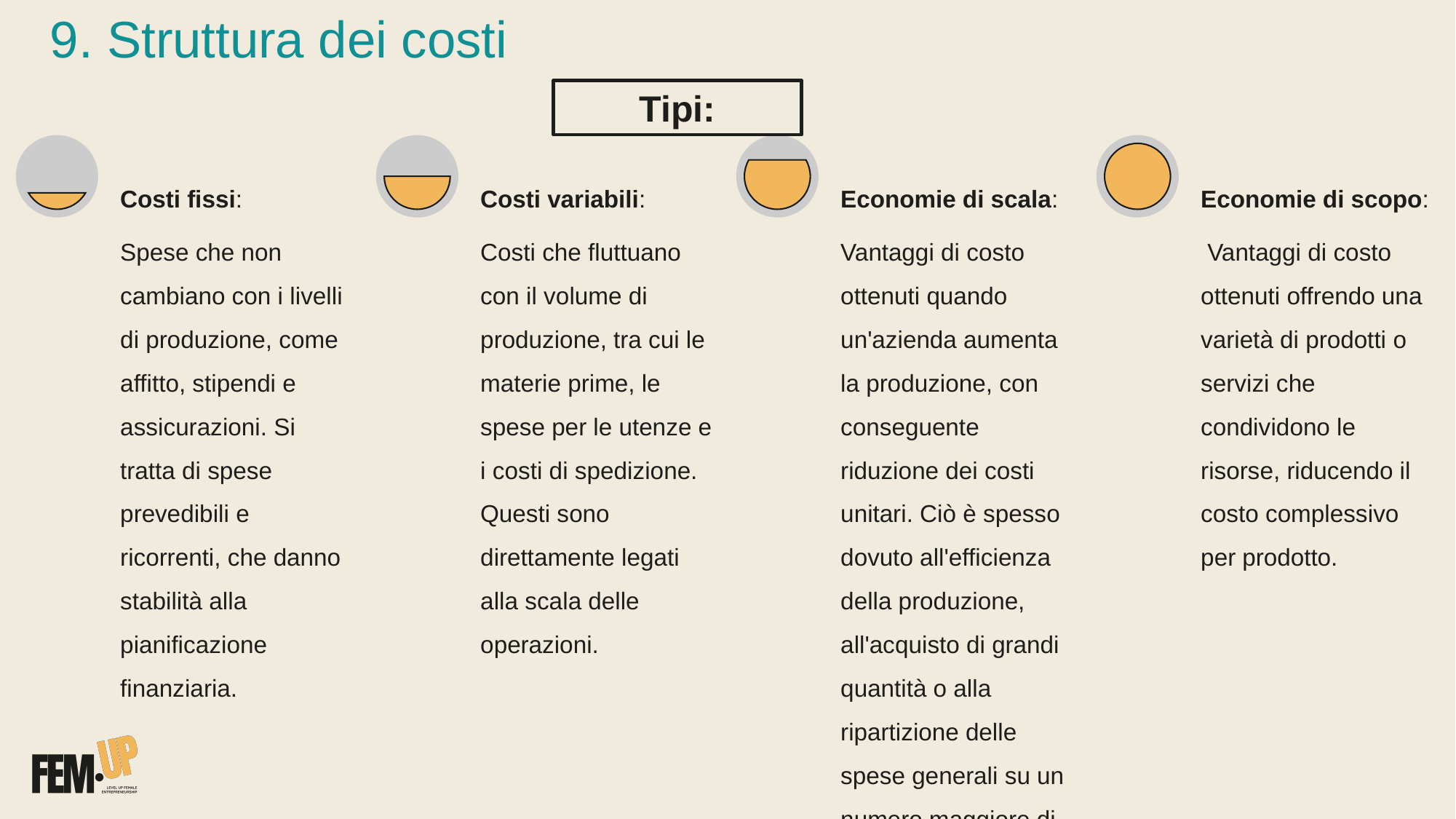

# 9. Struttura dei costi
Tipi:
Spese che non cambiano con i livelli di produzione, come affitto, stipendi e assicurazioni. Si tratta di spese prevedibili e ricorrenti, che danno stabilità alla pianificazione finanziaria.
Costi fissi:
Costi che fluttuano con il volume di produzione, tra cui le materie prime, le spese per le utenze e i costi di spedizione. Questi sono direttamente legati alla scala delle operazioni.
Costi variabili:
Vantaggi di costo ottenuti quando un'azienda aumenta la produzione, con conseguente riduzione dei costi unitari. Ciò è spesso dovuto all'efficienza della produzione, all'acquisto di grandi quantità o alla ripartizione delle spese generali su un numero maggiore di unità.
Economie di scala:
 Vantaggi di costo ottenuti offrendo una varietà di prodotti o servizi che condividono le risorse, riducendo il costo complessivo per prodotto.
Economie di scopo: